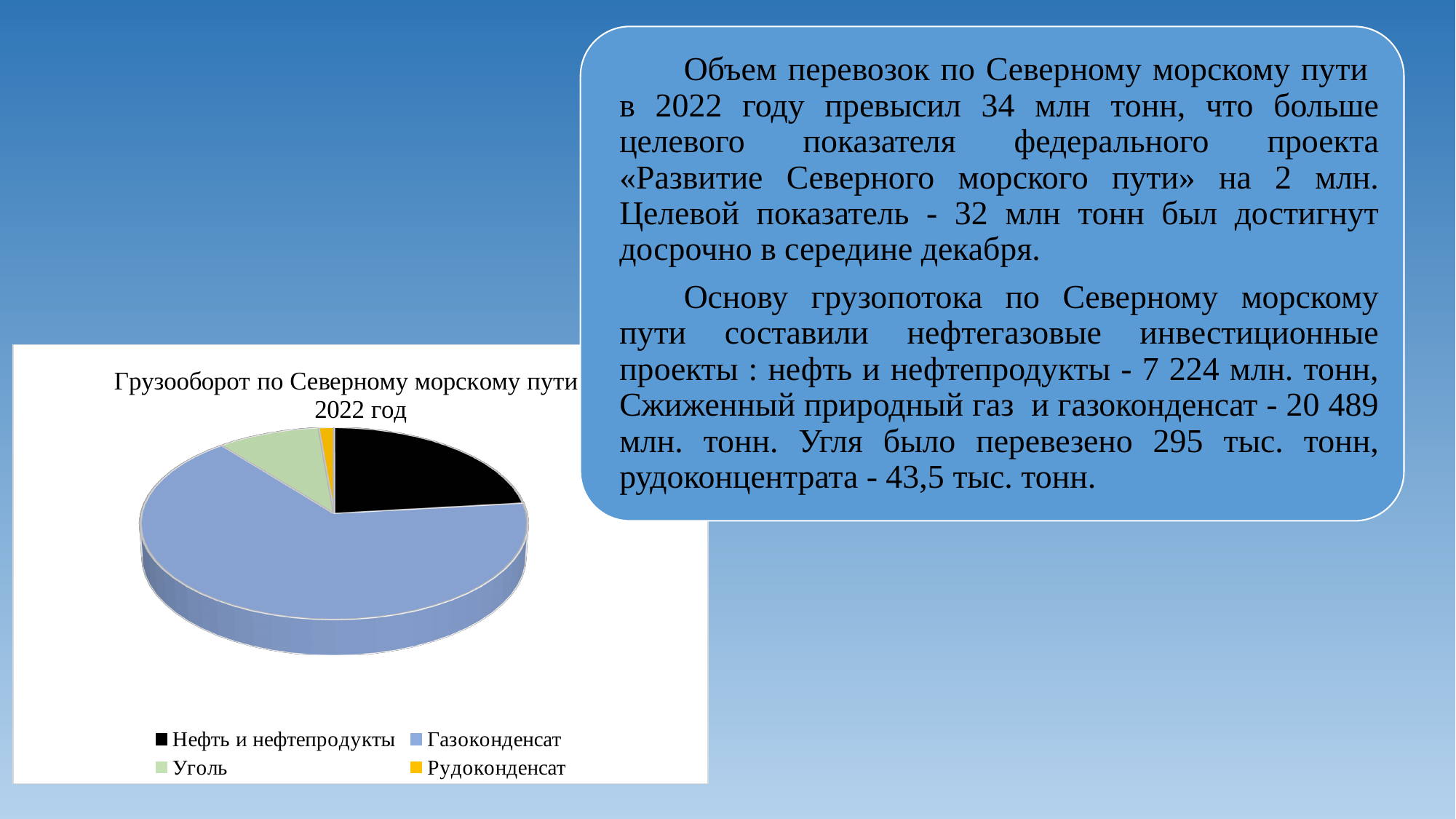

Объем перевозок по Северному морскому пути  в 2022 году превысил 34 млн тонн, что больше целевого показателя федерального проекта «Развитие Северного морского пути» на 2 млн. Целевой показатель - 32 млн тонн был достигнут досрочно в середине декабря.
Основу грузопотока по Северному морскому пути составили нефтегазовые инвестиционные проекты : нефть и нефтепродукты - 7 224 млн. тонн, Сжиженный природный газ  и газоконденсат - 20 489 млн. тонн. Угля было перевезено 295 тыс. тонн, рудоконцентрата - 43,5 тыс. тонн.
#

[unsupported chart]